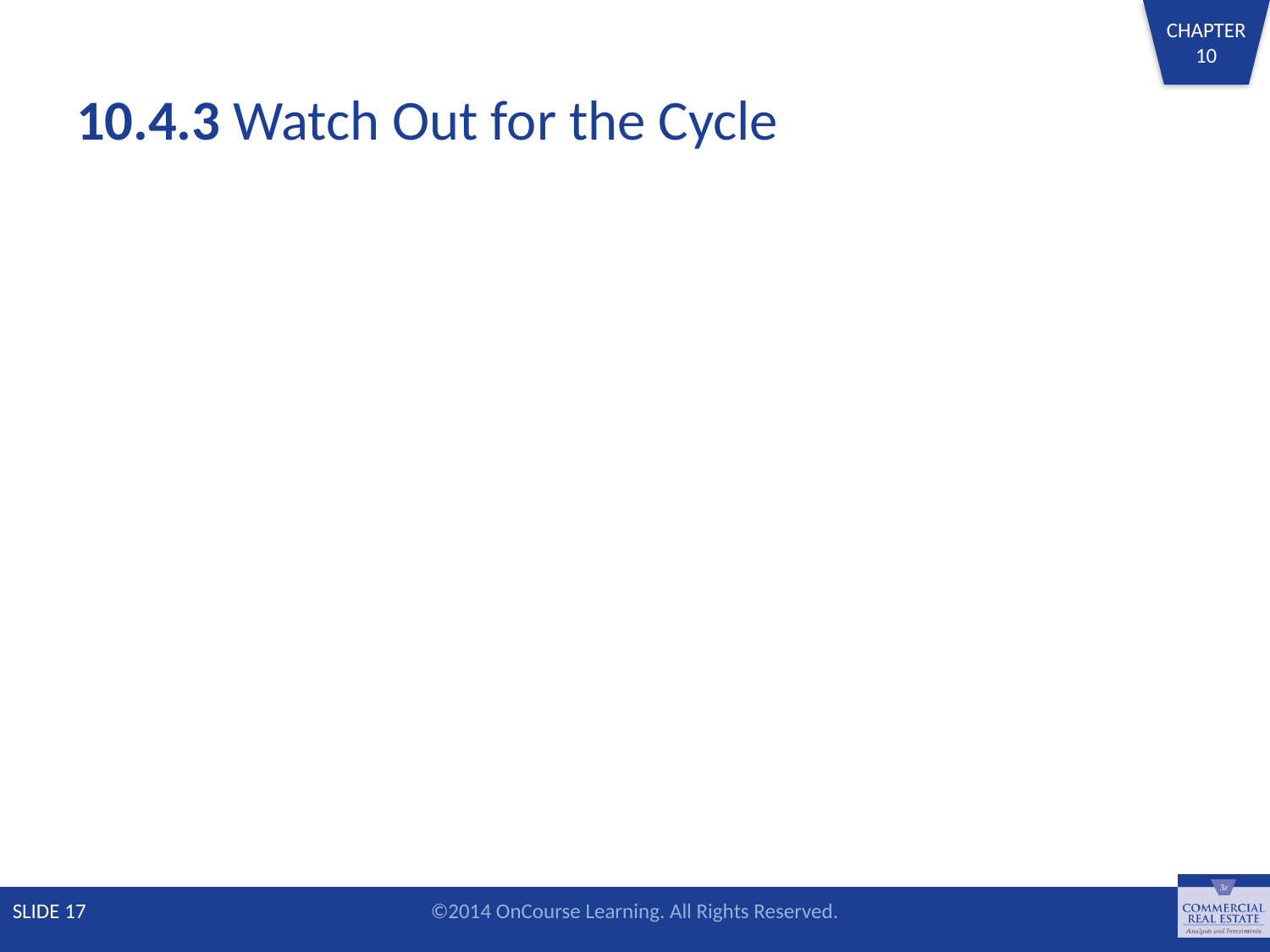

# 10.4.3 Watch Out for the Cycle

SLIDE 17